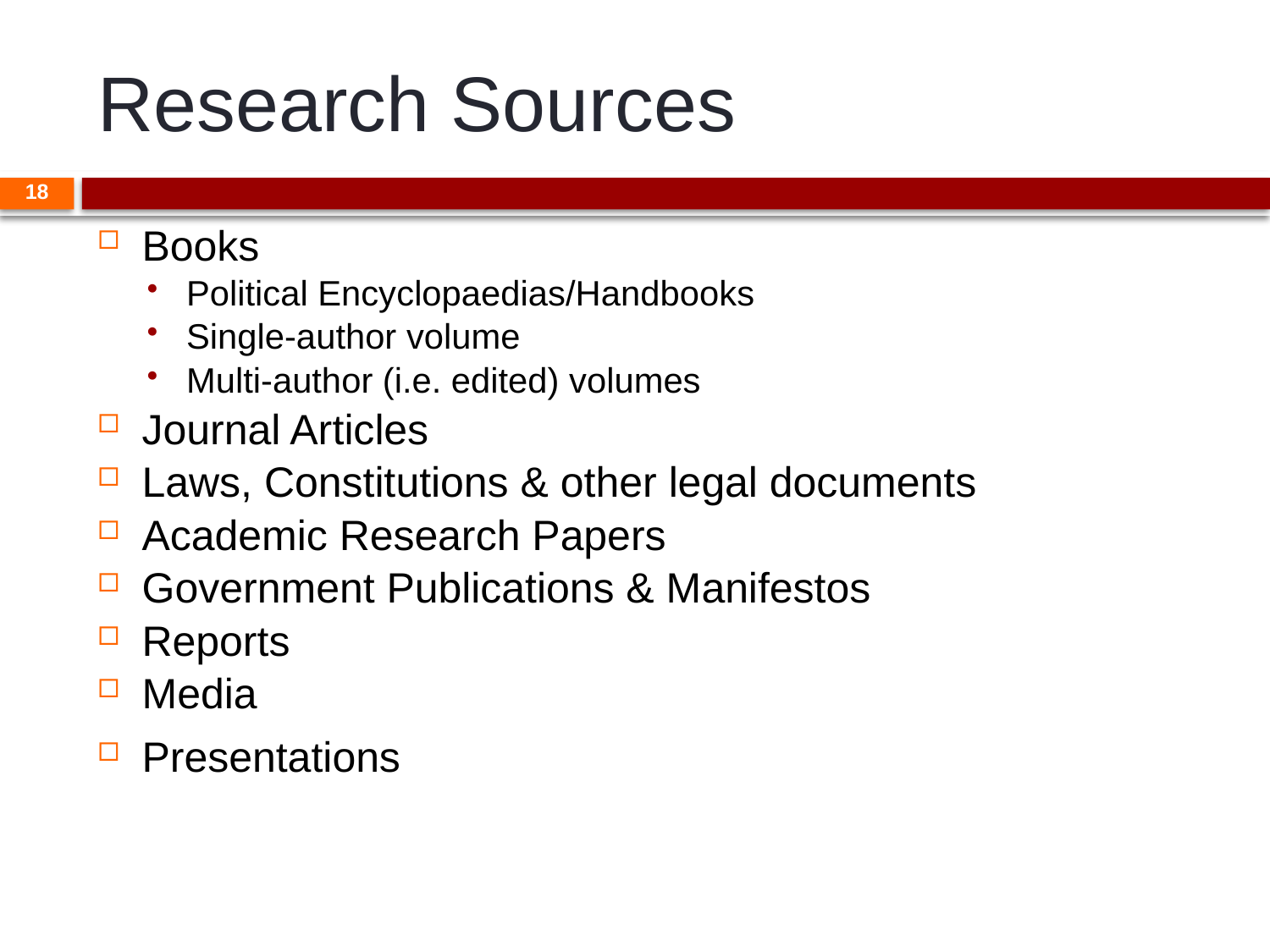

# Research Sources
18
Books
Political Encyclopaedias/Handbooks
Single-author volume
Multi-author (i.e. edited) volumes
Journal Articles
Laws, Constitutions & other legal documents
Academic Research Papers
Government Publications & Manifestos
Reports
Media
Presentations